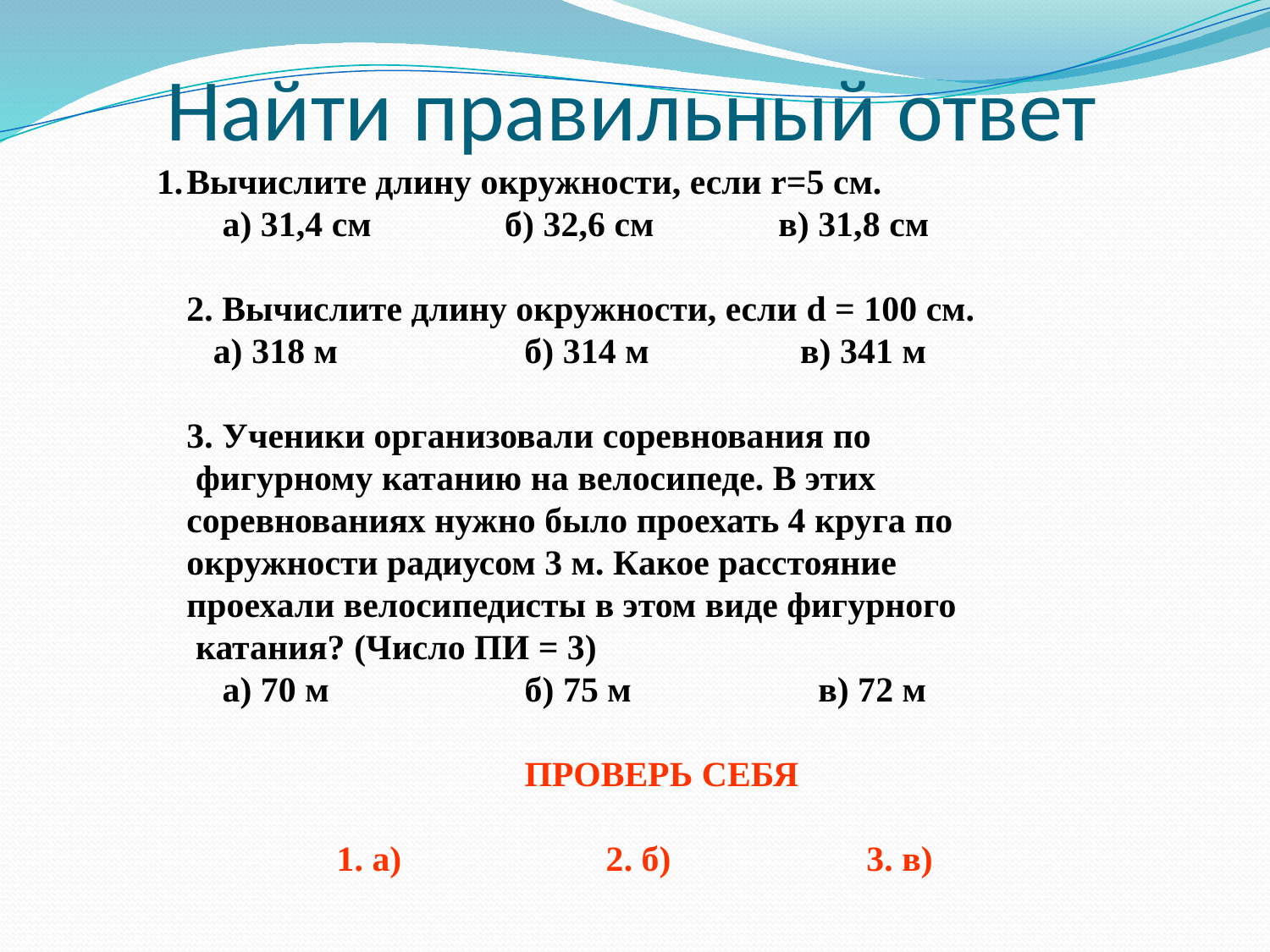

# Найти правильный ответ
Вычислите длину окружности, если r=5 см.
    а) 31,4 см               б) 32,6 см              в) 31,8 см

2. Вычислите длину окружности, если d = 100 см.
   а) 318 м                     б) 314 м                 в) 341 м

3. Ученики организовали соревнования по
 фигурному катанию на велосипеде. В этих
соревнованиях нужно было проехать 4 круга по
окружности радиусом 3 м. Какое расстояние
проехали велосипедисты в этом виде фигурного
 катания? (Число ПИ = 3)
    а) 70 м                      б) 75 м                     в) 72 м

       ПРОВЕРЬ СЕБЯ

1. а)                       2. б)                      3. в)